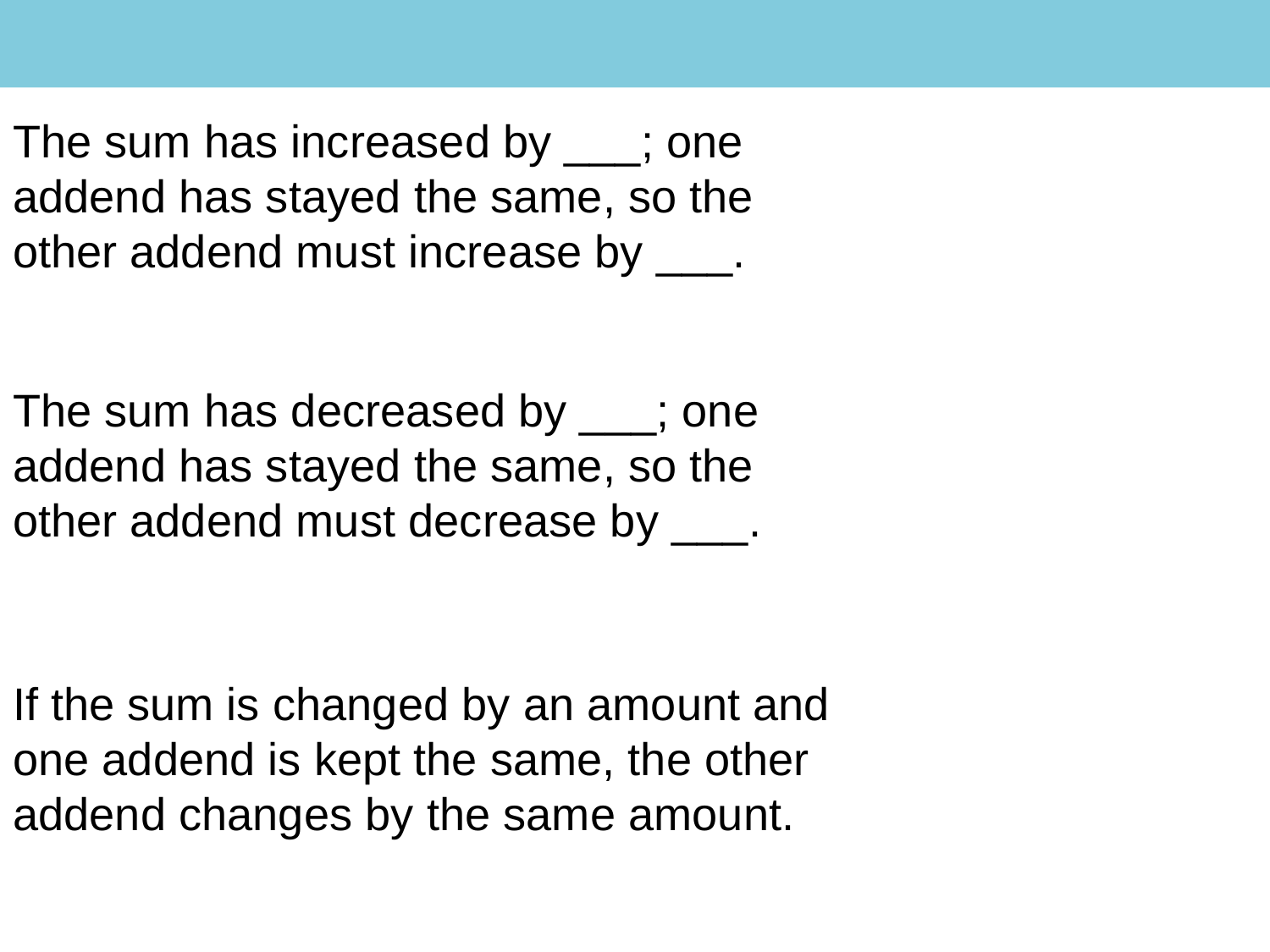

The sum has increased by ___; one addend has stayed the same, so the other addend must increase by ___.
The sum has decreased by ___; one addend has stayed the same, so the other addend must decrease by ___.
If the sum is changed by an amount and one addend is kept the same, the other addend changes by the same amount.